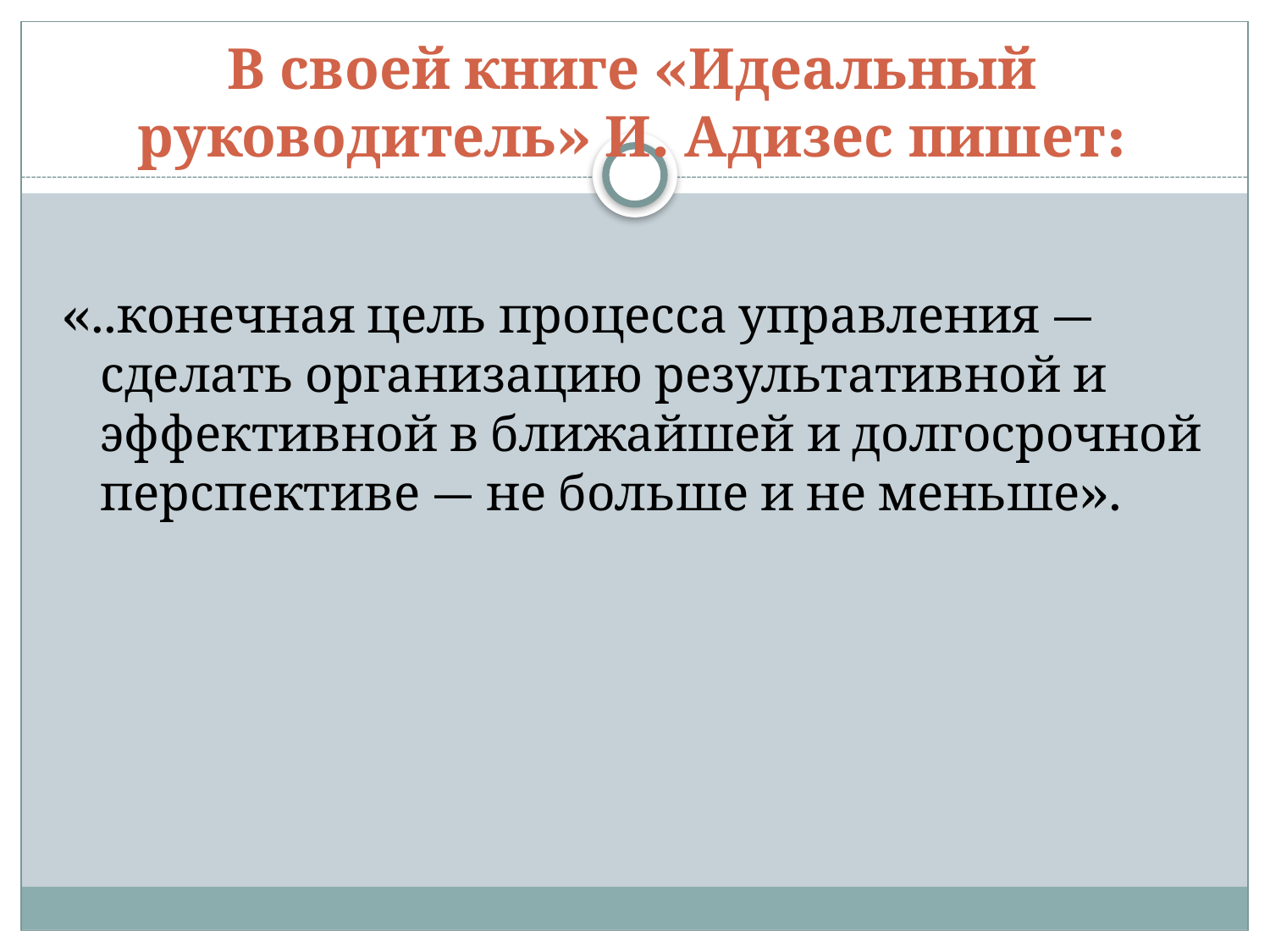

# В своей книге «Идеальный руководитель» И. Адизес пишет:
«..конечная цель процесса управления — сделать организацию результативной и эффективной в ближайшей и долгосрочной перспективе — не больше и не меньше».